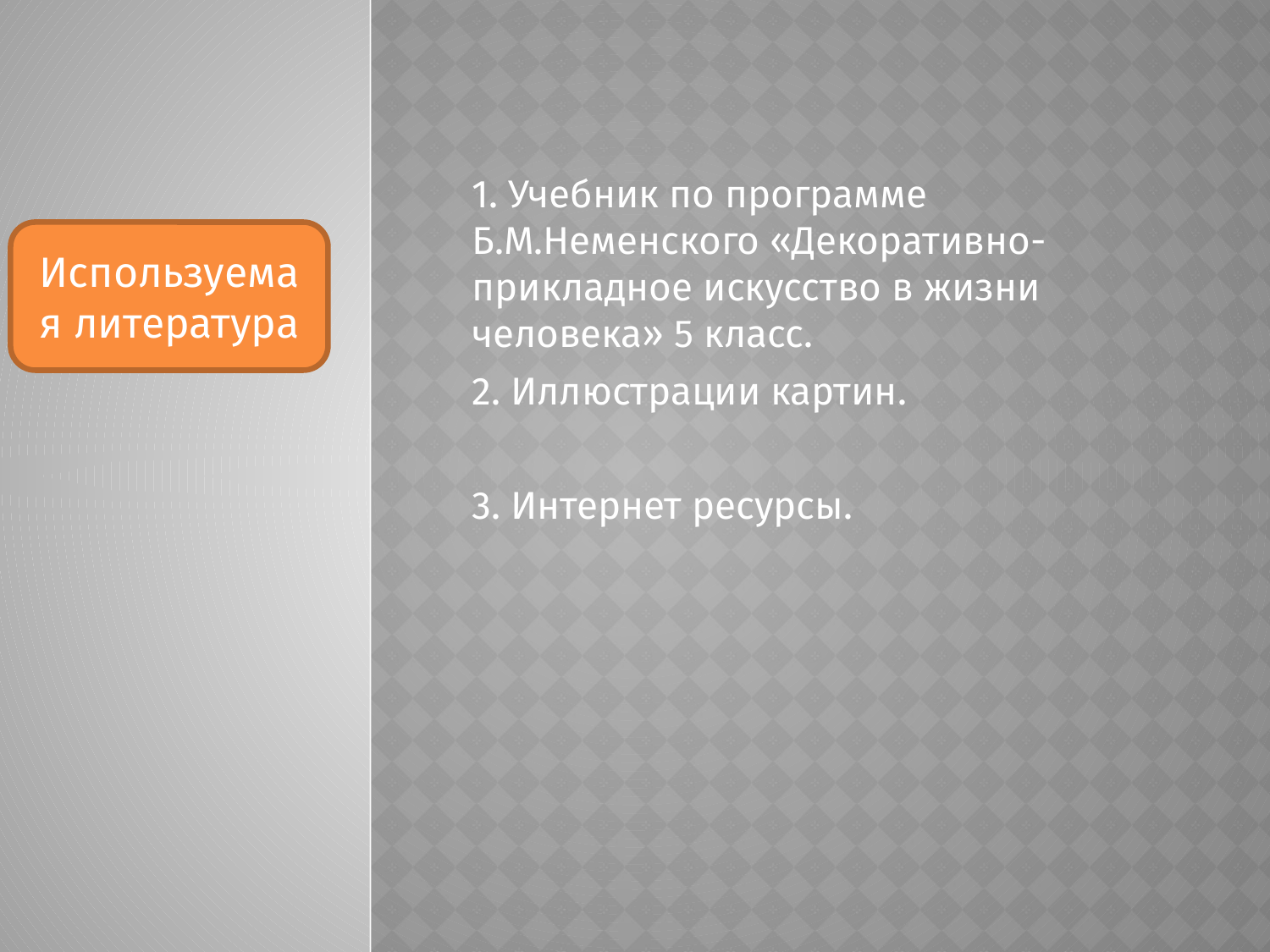

1. Учебник по программе Б.М.Неменского «Декоративно- прикладное искусство в жизни человека» 5 класс.
2. Иллюстрации картин.

3. Интернет ресурсы.

Используемая литература